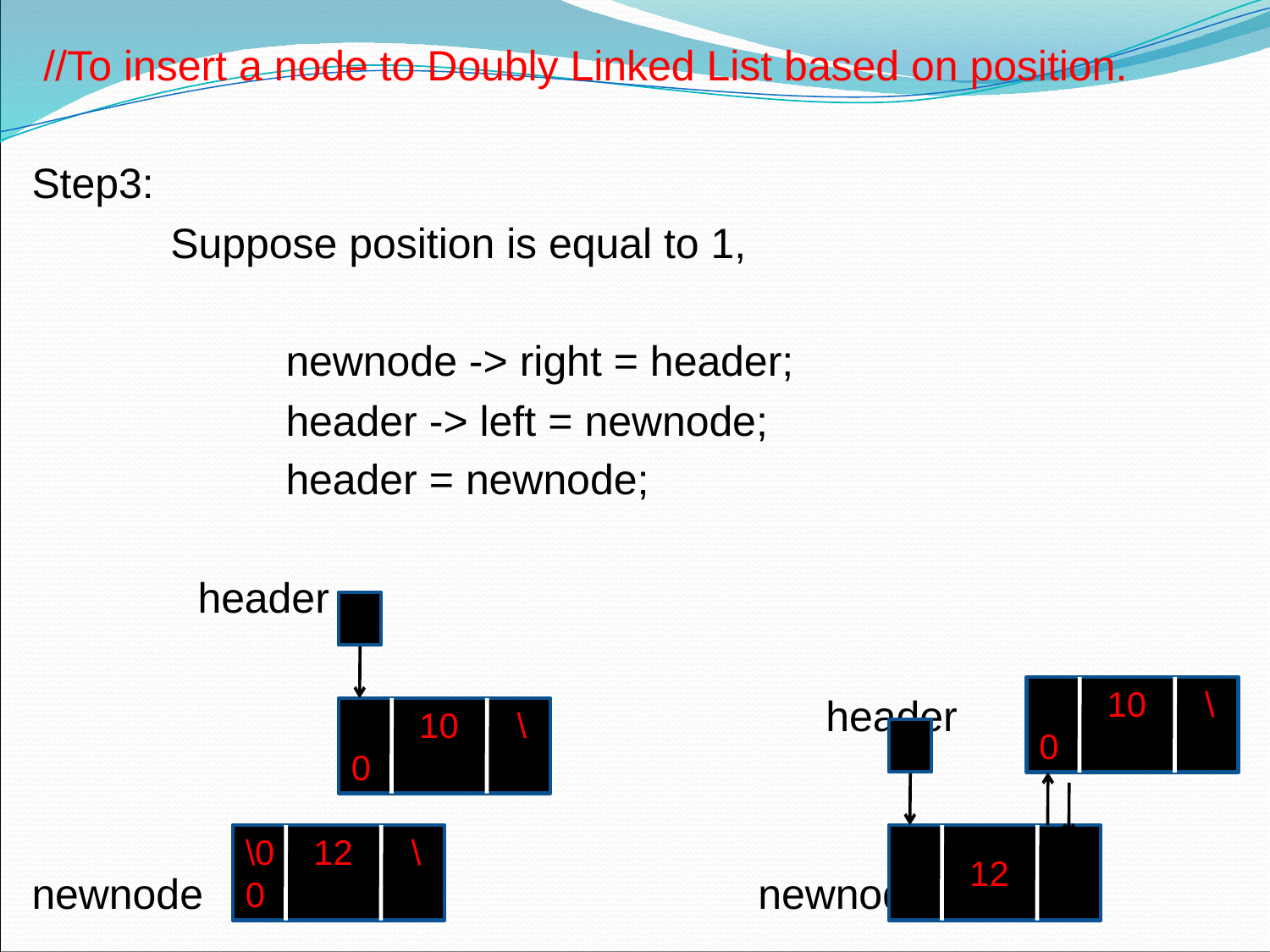

//To insert a node to Doubly Linked List based on position.

Step3:
	 Suppose position is equal to 1,

		newnode -> right = header;
		header -> left = newnode;
		header = newnode;

              header

                                                                   header

newnode                                               newnode
#

       10      \0
       10      \0

\0    12      \0
       12